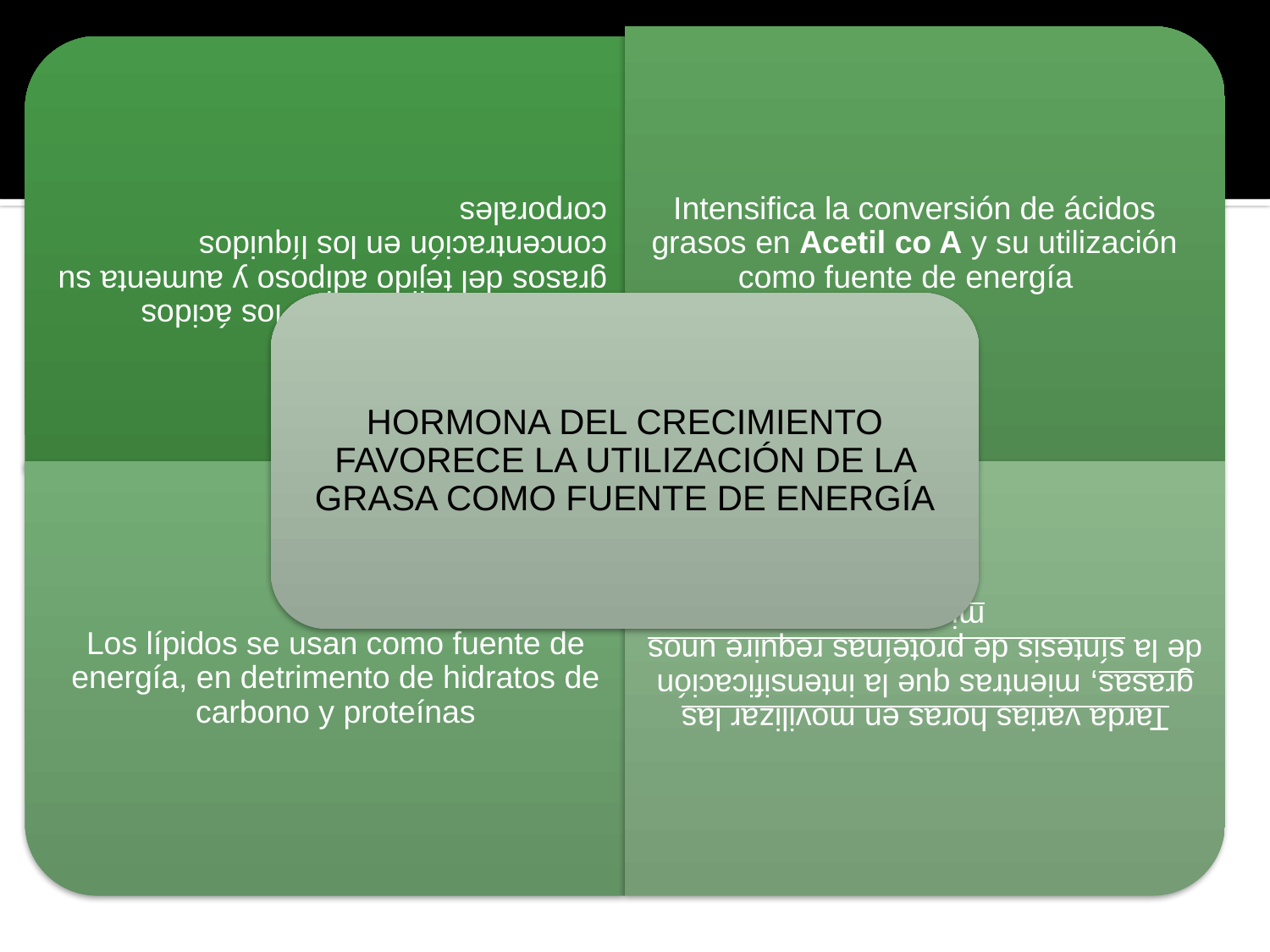

Induce la liberación de los ácidos grasos del tejido adiposo y aumenta su concentración en los líquidos corporales
Intensifica la conversión de ácidos grasos en Acetil co A y su utilización como fuente de energía
Los lípidos se usan como fuente de energía, en detrimento de hidratos de carbono y proteínas
Tarda varias horas en movilizar las grasas, mientras que la intensificación de la síntesis de proteínas require unos minutos
HORMONA DEL CRECIMIENTO FAVORECE LA UTILIZACIÓN DE LA GRASA COMO FUENTE DE ENERGÍA